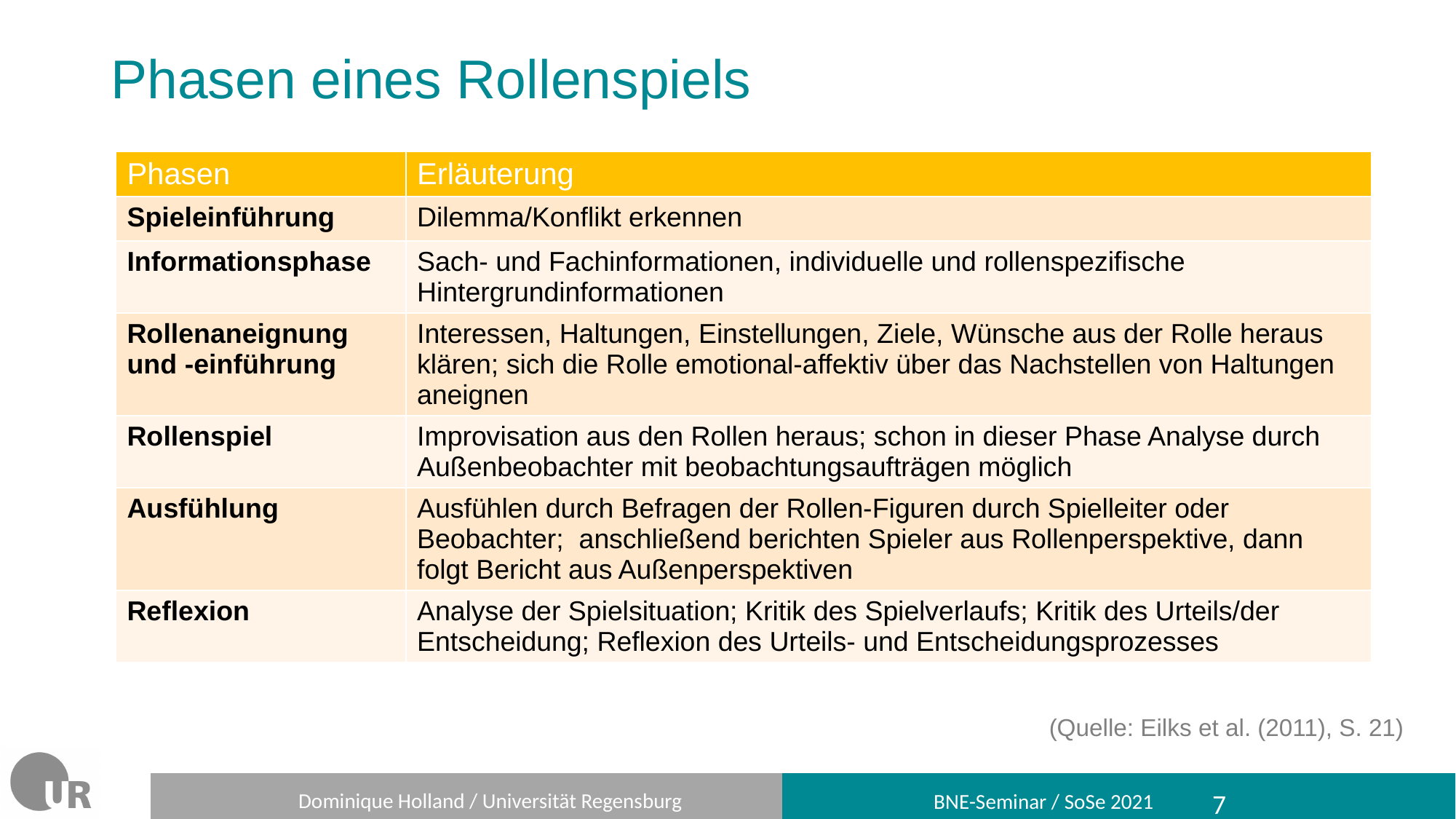

# Phasen eines Rollenspiels
| Phasen | Erläuterung |
| --- | --- |
| Spieleinführung | Dilemma/Konflikt erkennen |
| Informationsphase | Sach- und Fachinformationen, individuelle und rollenspezifische Hintergrundinformationen |
| Rollenaneignung und -einführung | Interessen, Haltungen, Einstellungen, Ziele, Wünsche aus der Rolle heraus klären; sich die Rolle emotional-affektiv über das Nachstellen von Haltungen aneignen |
| Rollenspiel | Improvisation aus den Rollen heraus; schon in dieser Phase Analyse durch Außenbeobachter mit beobachtungsaufträgen möglich |
| Ausfühlung | Ausfühlen durch Befragen der Rollen-Figuren durch Spielleiter oder Beobachter; anschließend berichten Spieler aus Rollenperspektive, dann folgt Bericht aus Außenperspektiven |
| Reflexion | Analyse der Spielsituation; Kritik des Spielverlaufs; Kritik des Urteils/der Entscheidung; Reflexion des Urteils- und Entscheidungsprozesses |
(Quelle: Eilks et al. (2011), S. 21)